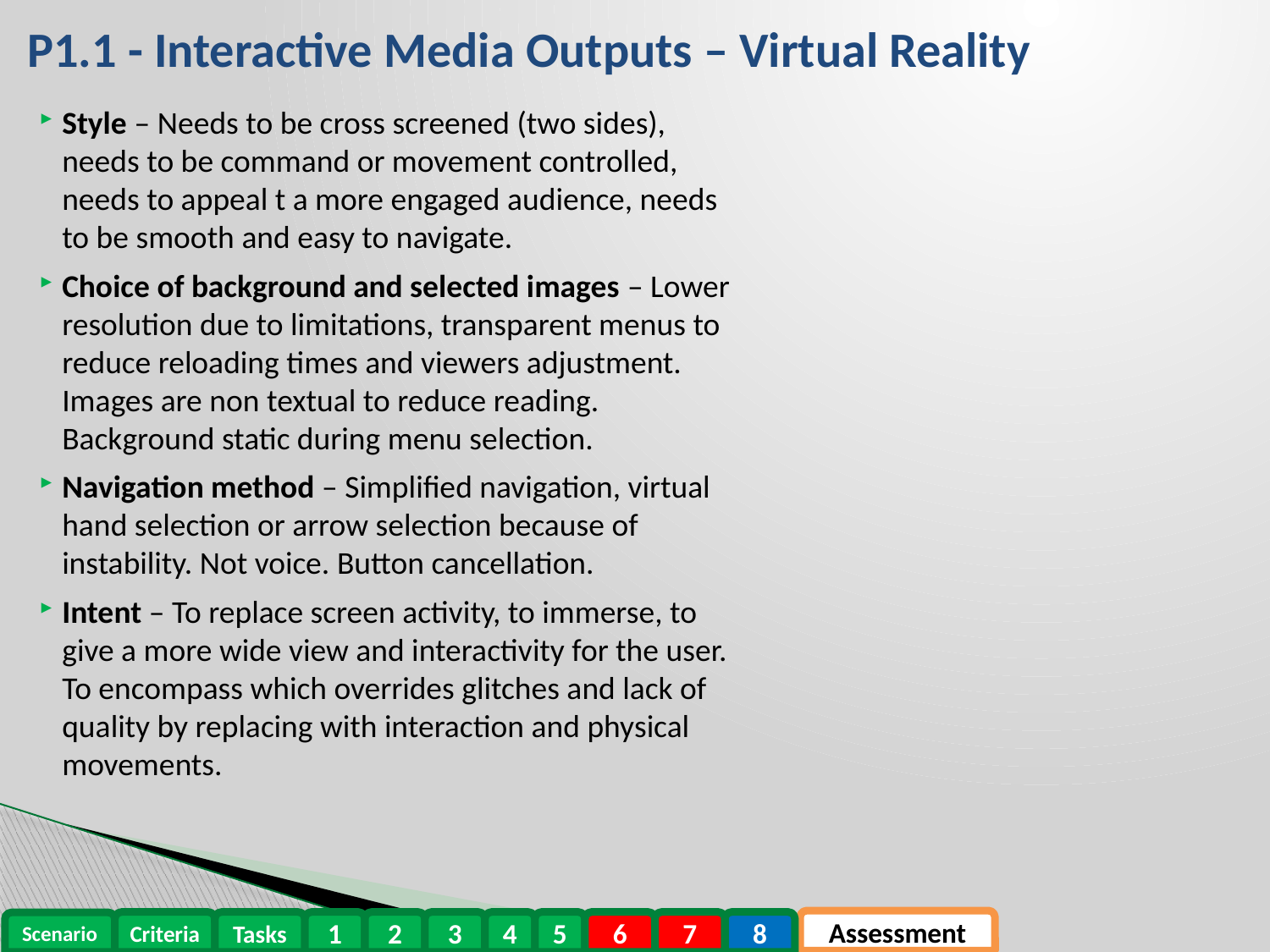

# P1.1 - Interactive Media Outputs – Virtual Reality
Style – Needs to be cross screened (two sides), needs to be command or movement controlled, needs to appeal t a more engaged audience, needs to be smooth and easy to navigate.
Choice of background and selected images – Lower resolution due to limitations, transparent menus to reduce reloading times and viewers adjustment. Images are non textual to reduce reading. Background static during menu selection.
Navigation method – Simplified navigation, virtual hand selection or arrow selection because of instability. Not voice. Button cancellation.
Intent – To replace screen activity, to immerse, to give a more wide view and interactivity for the user. To encompass which overrides glitches and lack of quality by replacing with interaction and physical movements.